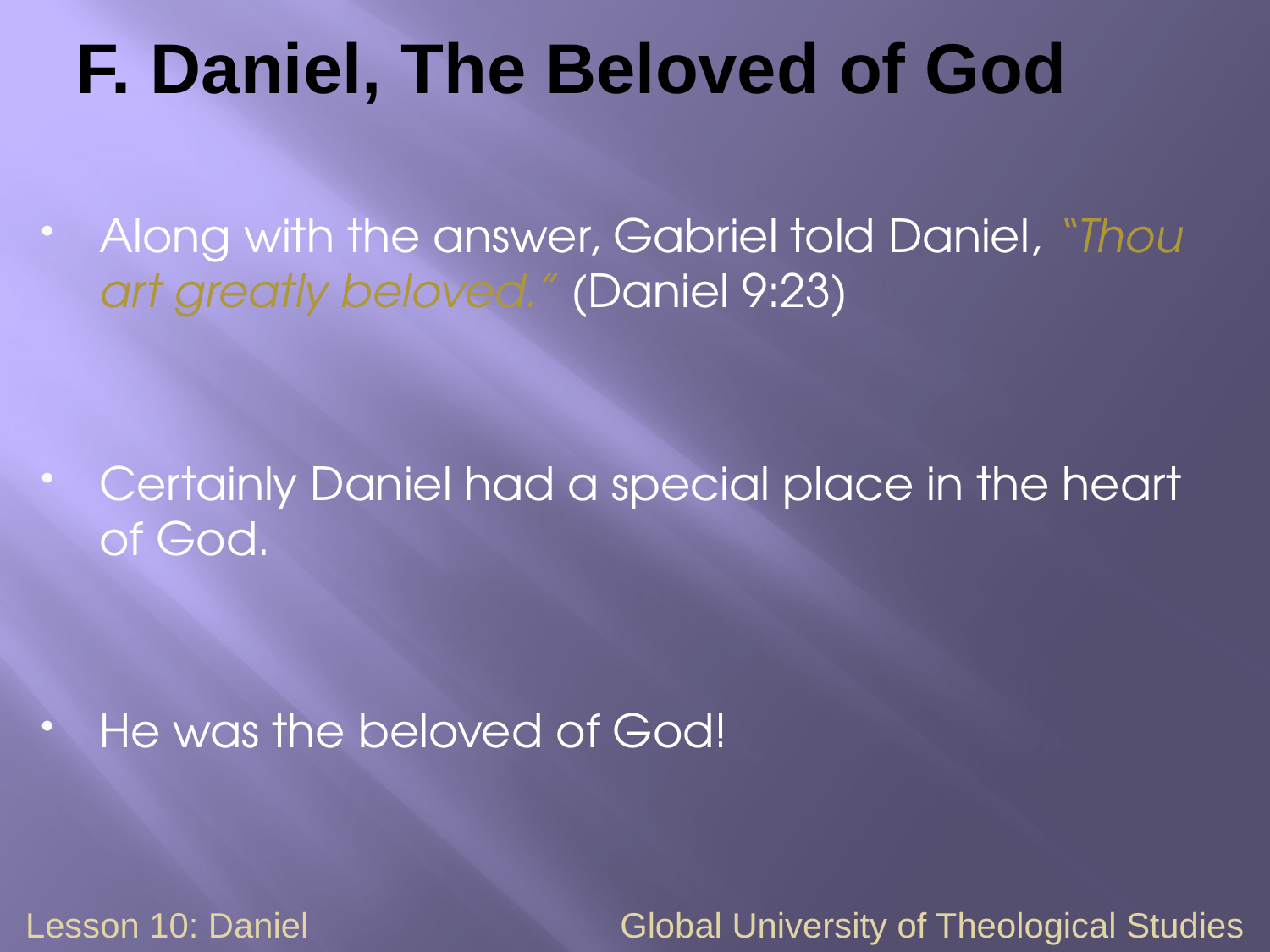

# F. Daniel, The Beloved of God
Along with the answer, Gabriel told Daniel, “Thou art greatly beloved.” (Daniel 9:23)

Certainly Daniel had a special place in the heart of God.

He was the beloved of God!
Lesson 10: Daniel                                Global University of Theological Studies